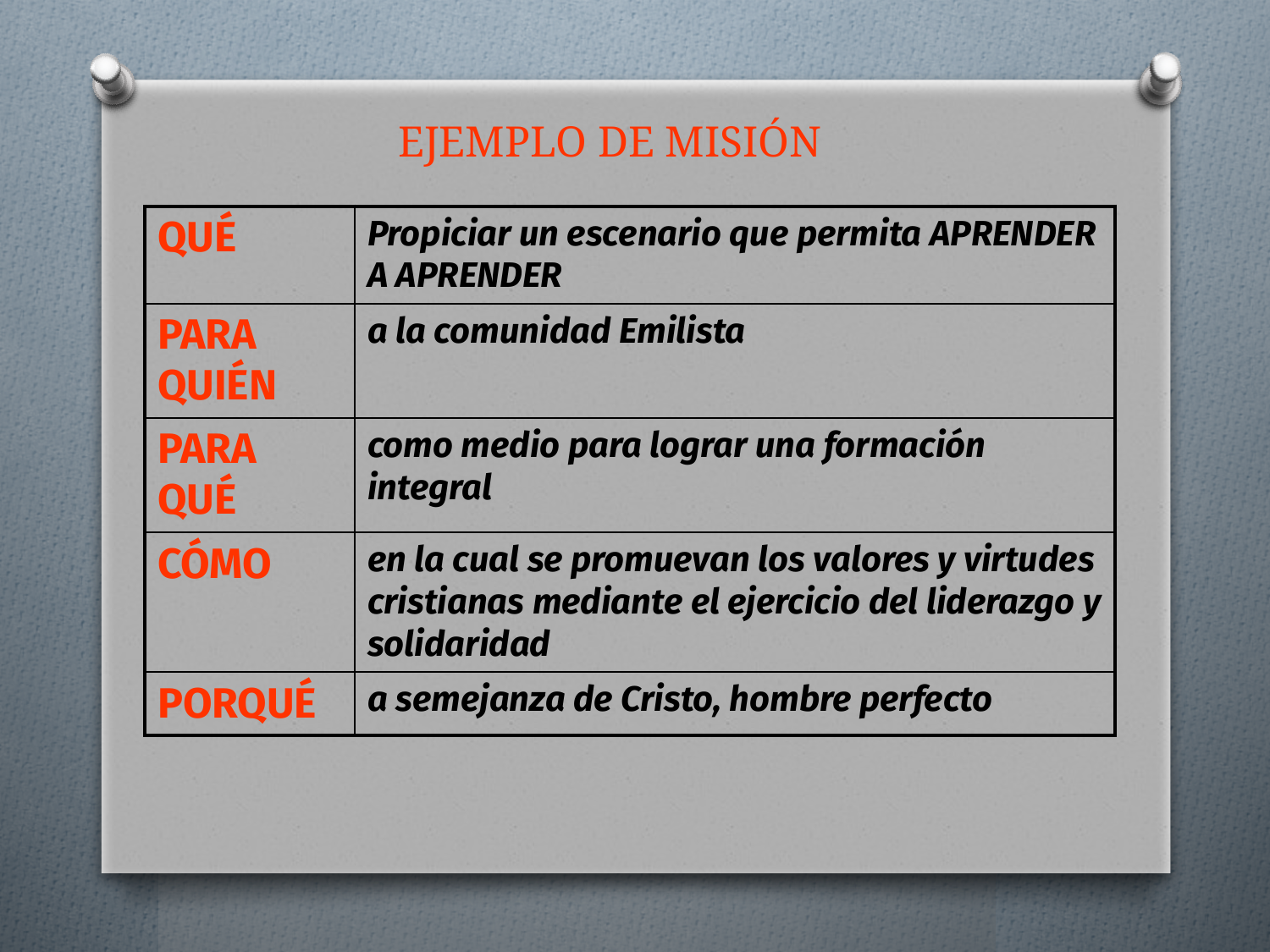

# EJEMPLO DE MISIÓN
| QUÉ | Propiciar un escenario que permita APRENDER A APRENDER |
| --- | --- |
| PARA QUIÉN | a la comunidad Emilista |
| PARA QUÉ | como medio para lograr una formación integral |
| CÓMO | en la cual se promuevan los valores y virtudes cristianas mediante el ejercicio del liderazgo y solidaridad |
| PORQUÉ | a semejanza de Cristo, hombre perfecto |